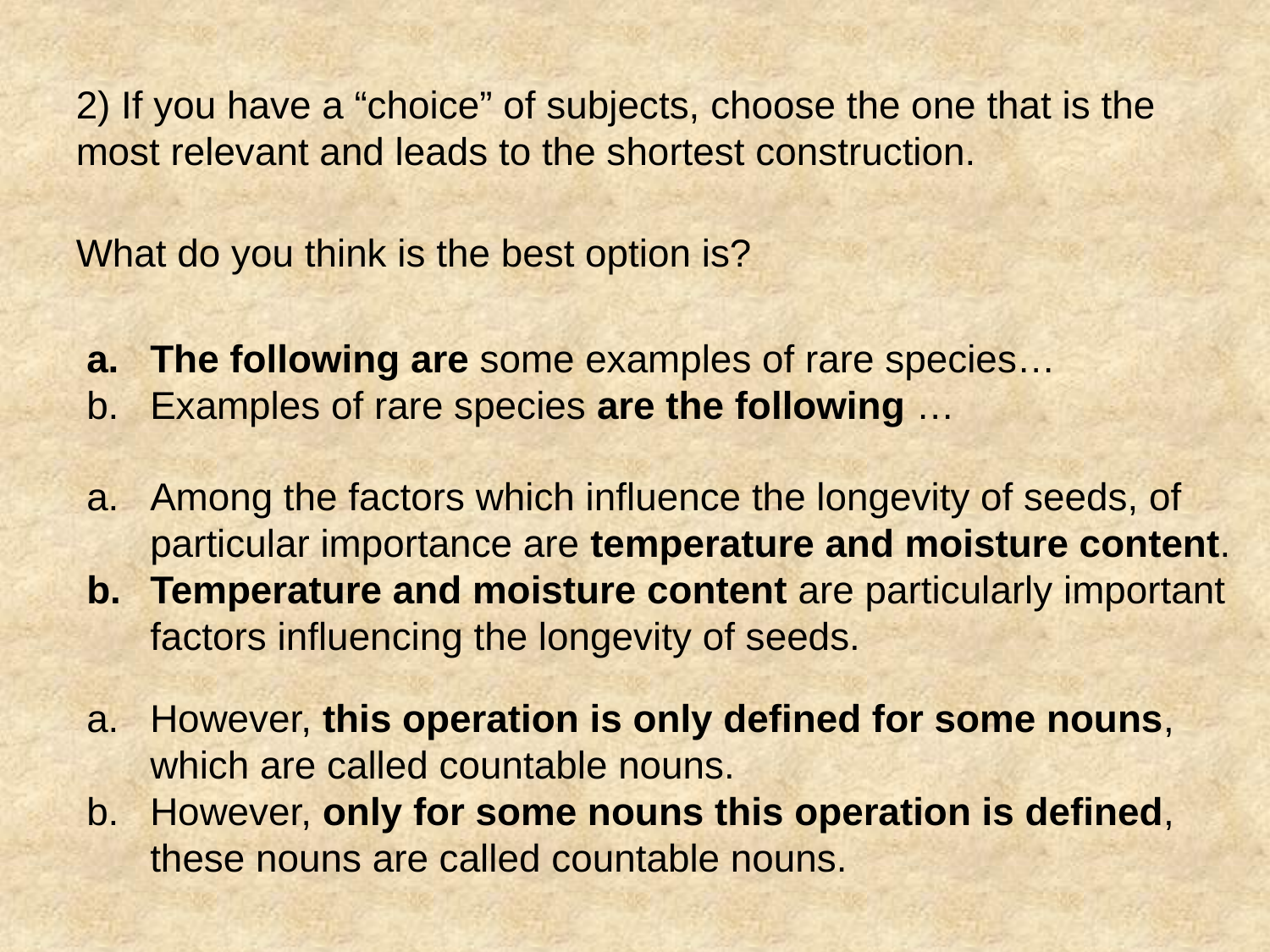

2) If you have a “choice” of subjects, choose the one that is the most relevant and leads to the shortest construction.
What do you think is the best option is?
The following are some examples of rare species…
Examples of rare species are the following …

Among the factors which influence the longevity of seeds, of particular importance are temperature and moisture content.
Temperature and moisture content are particularly important factors influencing the longevity of seeds.

However, this operation is only defined for some nouns, which are called countable nouns.
However, only for some nouns this operation is defined, these nouns are called countable nouns.